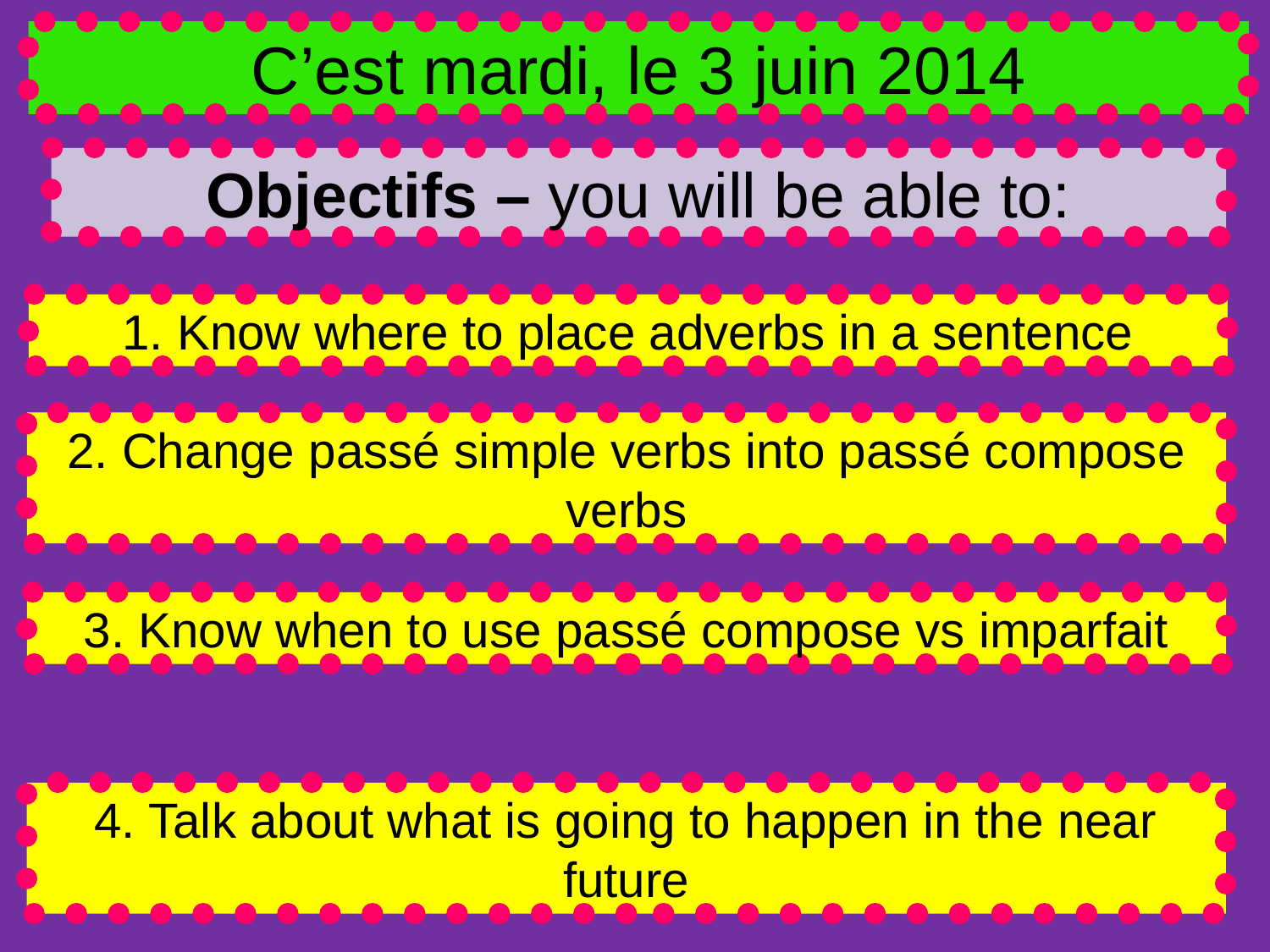

C’est mardi, le 3 juin 2014
Objectifs – you will be able to:
1. Know where to place adverbs in a sentence
2. Change passé simple verbs into passé compose verbs
3. Know when to use passé compose vs imparfait
4. Talk about what is going to happen in the near future